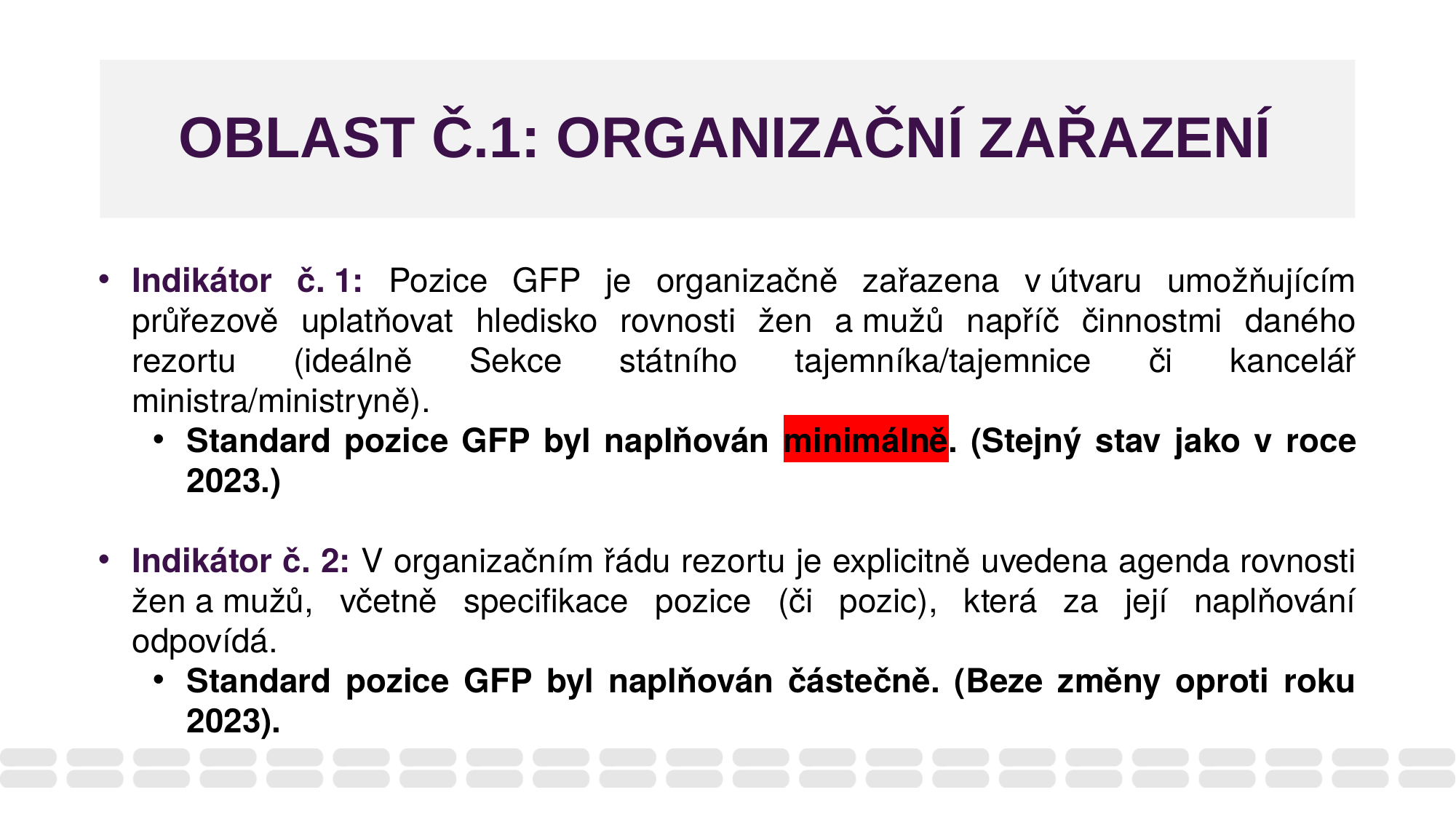

# Oblast č.1: organizační zařazení
Indikátor č. 1: Pozice GFP je organizačně zařazena v útvaru umožňujícím průřezově uplatňovat hledisko rovnosti žen a mužů napříč činnostmi daného rezortu (ideálně Sekce státního tajemníka/tajemnice či kancelář ministra/ministryně).
Standard pozice GFP byl naplňován minimálně. (Stejný stav jako v roce 2023.)

Indikátor č. 2: V organizačním řádu rezortu je explicitně uvedena agenda rovnosti žen a mužů, včetně specifikace pozice (či pozic), která za její naplňování odpovídá.
Standard pozice GFP byl naplňován částečně. (Beze změny oproti roku 2023).